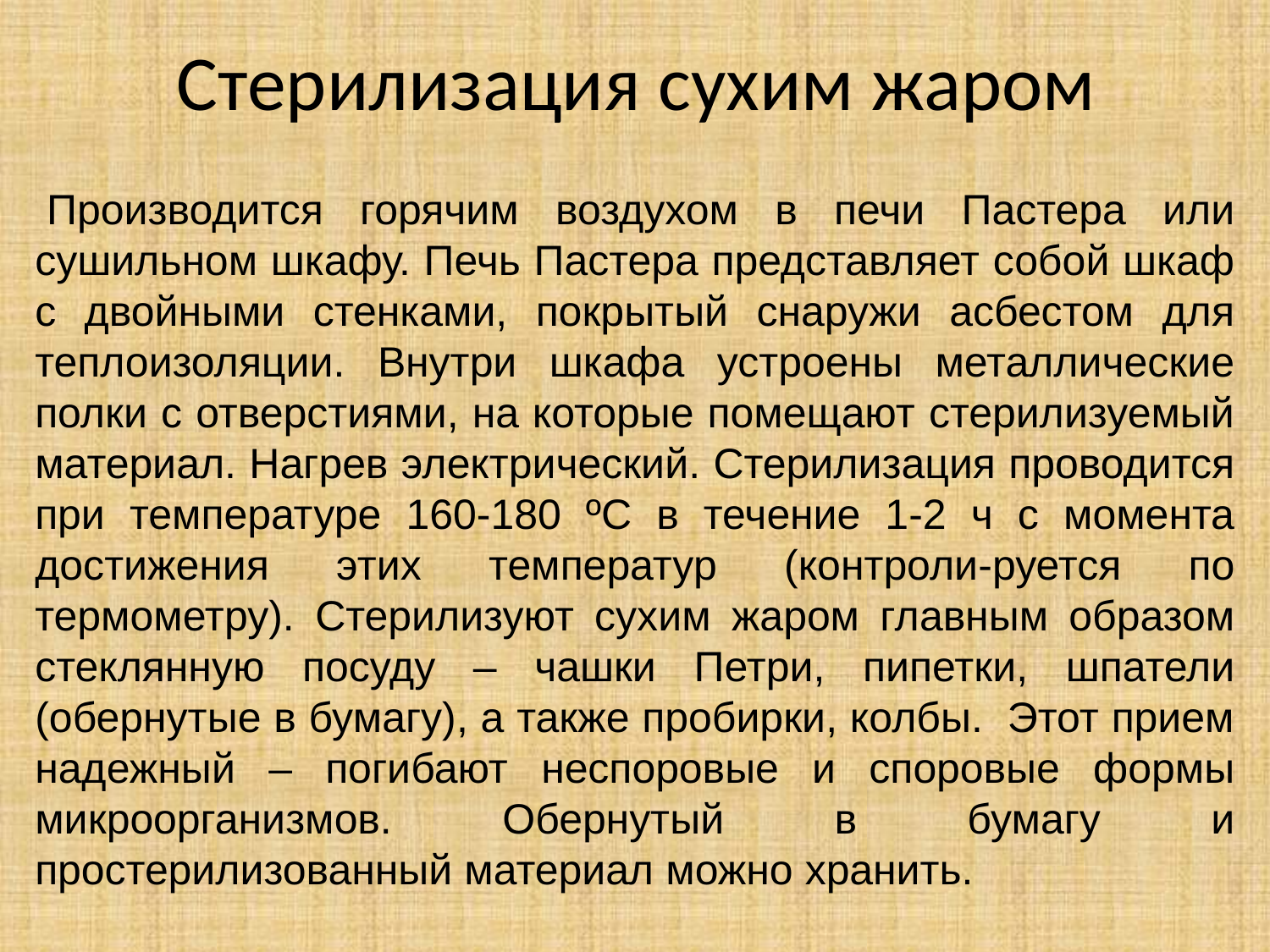

# Стерилизация сухим жаром
 Производится горячим воздухом в печи Пастера или сушильном шкафу. Печь Пастера представляет собой шкаф с двойными стенками, покрытый снаружи асбестом для теплоизоляции. Внутри шкафа устроены металлические полки с отверстиями, на которые помещают стерилизуемый материал. Нагрев электрический. Стерилизация проводится при температуре 160-180 ºС в течение 1-2 ч с момента достижения этих температур (контроли-руется по термометру). Стерилизуют сухим жаром главным образом стеклянную посуду – чашки Петри, пипетки, шпатели (обернутые в бумагу), а также пробирки, колбы.  Этот прием надежный – погибают неспоровые и споровые формы микроорганизмов. Обернутый в бумагу и простерилизованный материал можно хранить.